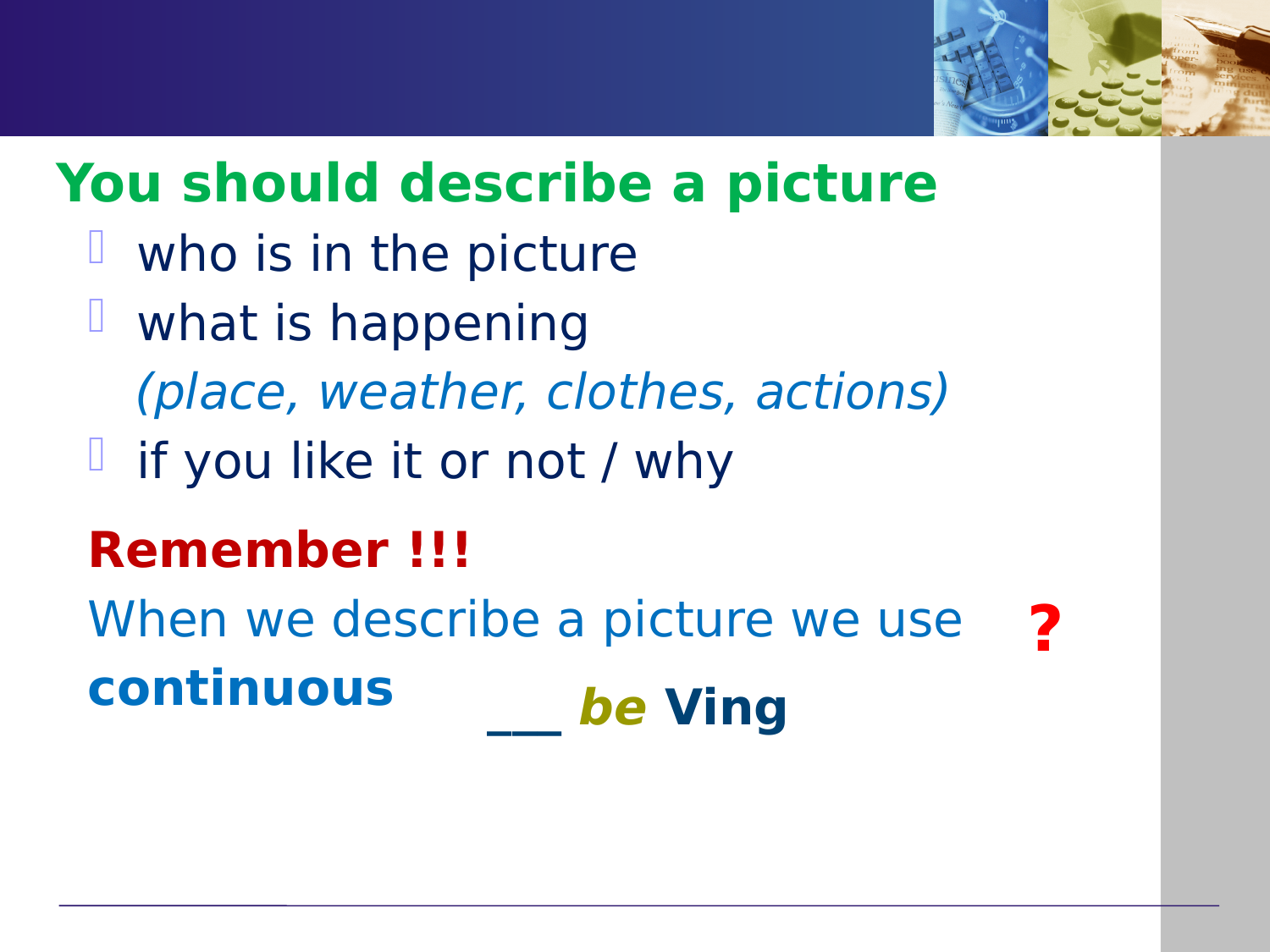

#

 You should describe a picture
who is in the picture
what is happening
   (place, weather, clothes, actions)
if you like it or not / why

Remember !!!
When we describe a picture we use
continuous

?
___ be Ving